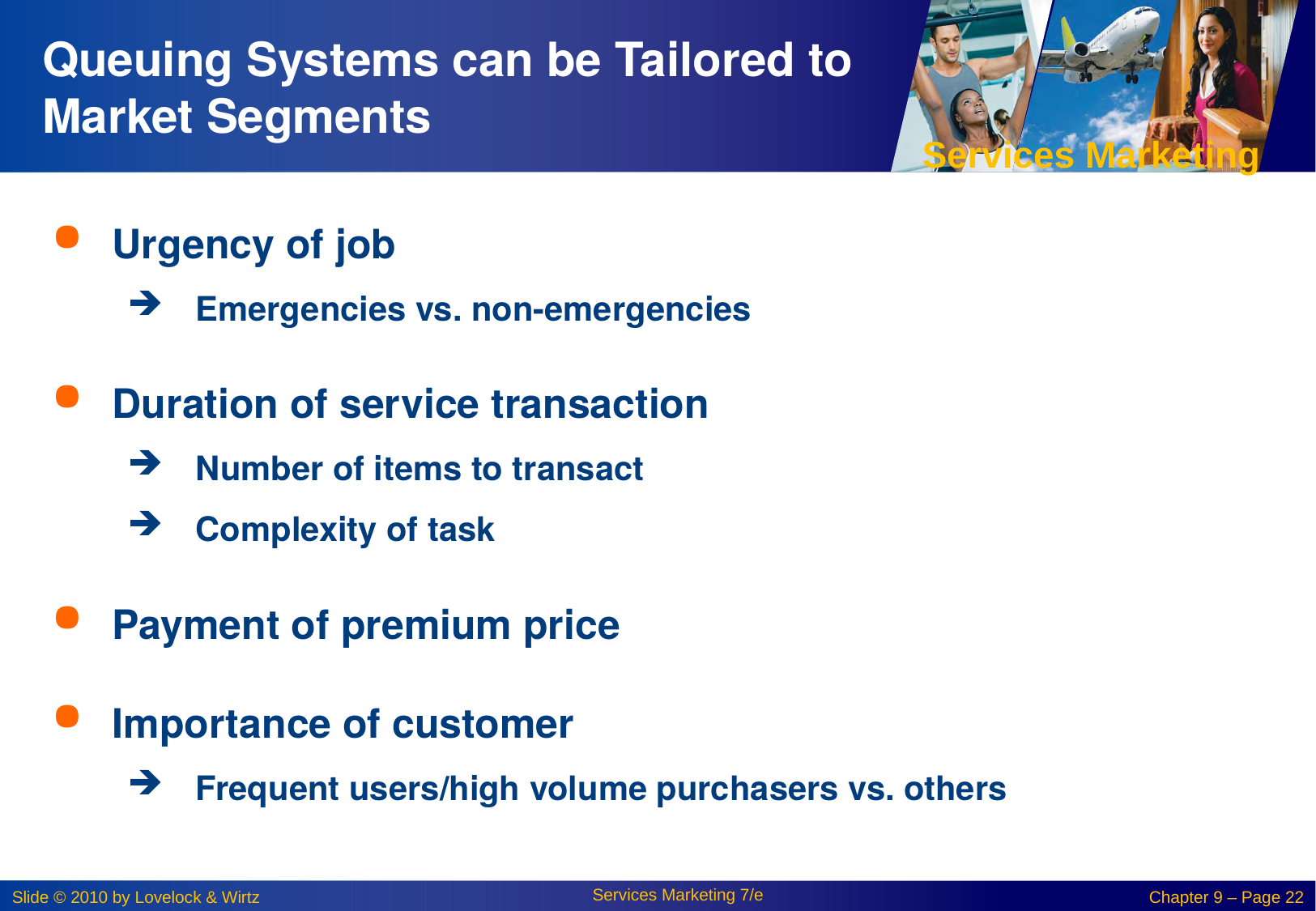

# Queuing Systems can be Tailored to Market Segments
Urgency of job
Emergencies vs. non-emergencies
Duration of service transaction
Number of items to transact
Complexity of task
Payment of premium price
Importance of customer
Frequent users/high volume purchasers vs. others